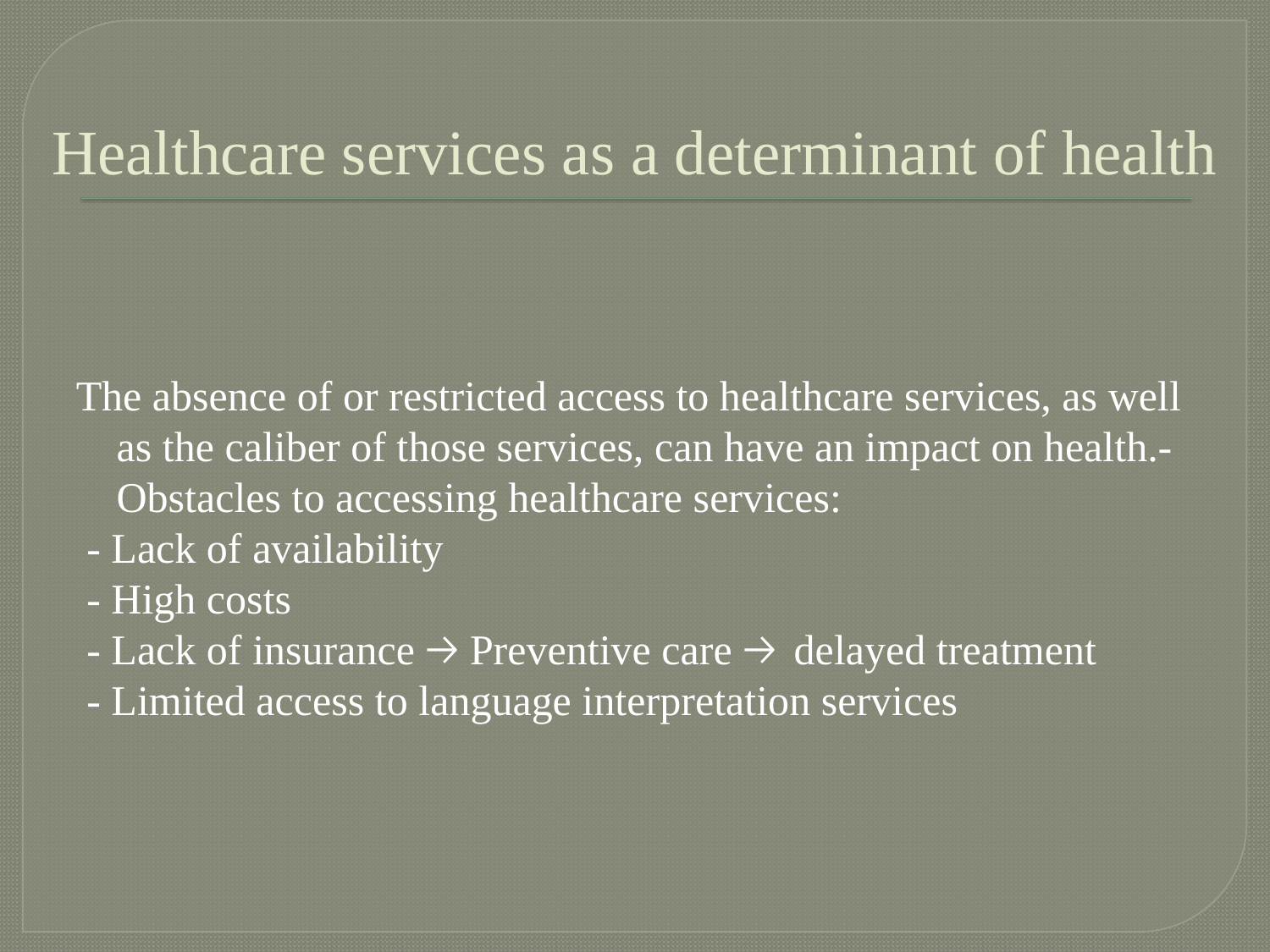

# Healthcare services as a determinant of health
The absence of or restricted access to healthcare services, as well as the caliber of those services, can have an impact on health.- Obstacles to accessing healthcare services:
 - Lack of availability
 - High costs
 - Lack of insurance → Preventive care →  delayed treatment
 - Limited access to language interpretation services